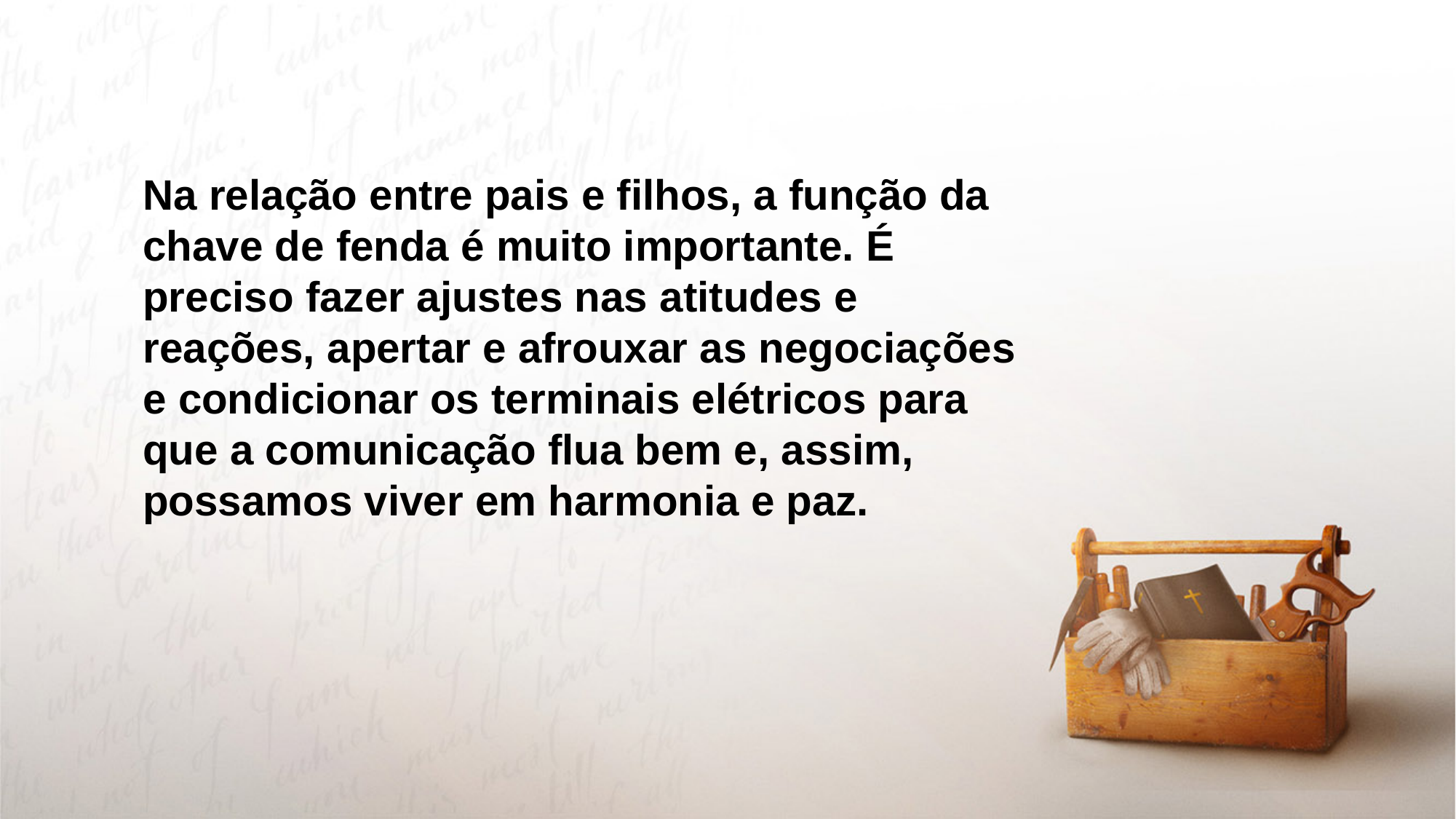

Na relação entre pais e filhos, a função da chave de fenda é muito importante. É preciso fazer ajustes nas atitudes e reações, apertar e afrouxar as negociações e condicionar os terminais elétricos para que a comunicação flua bem e, assim, possamos viver em harmonia e paz.